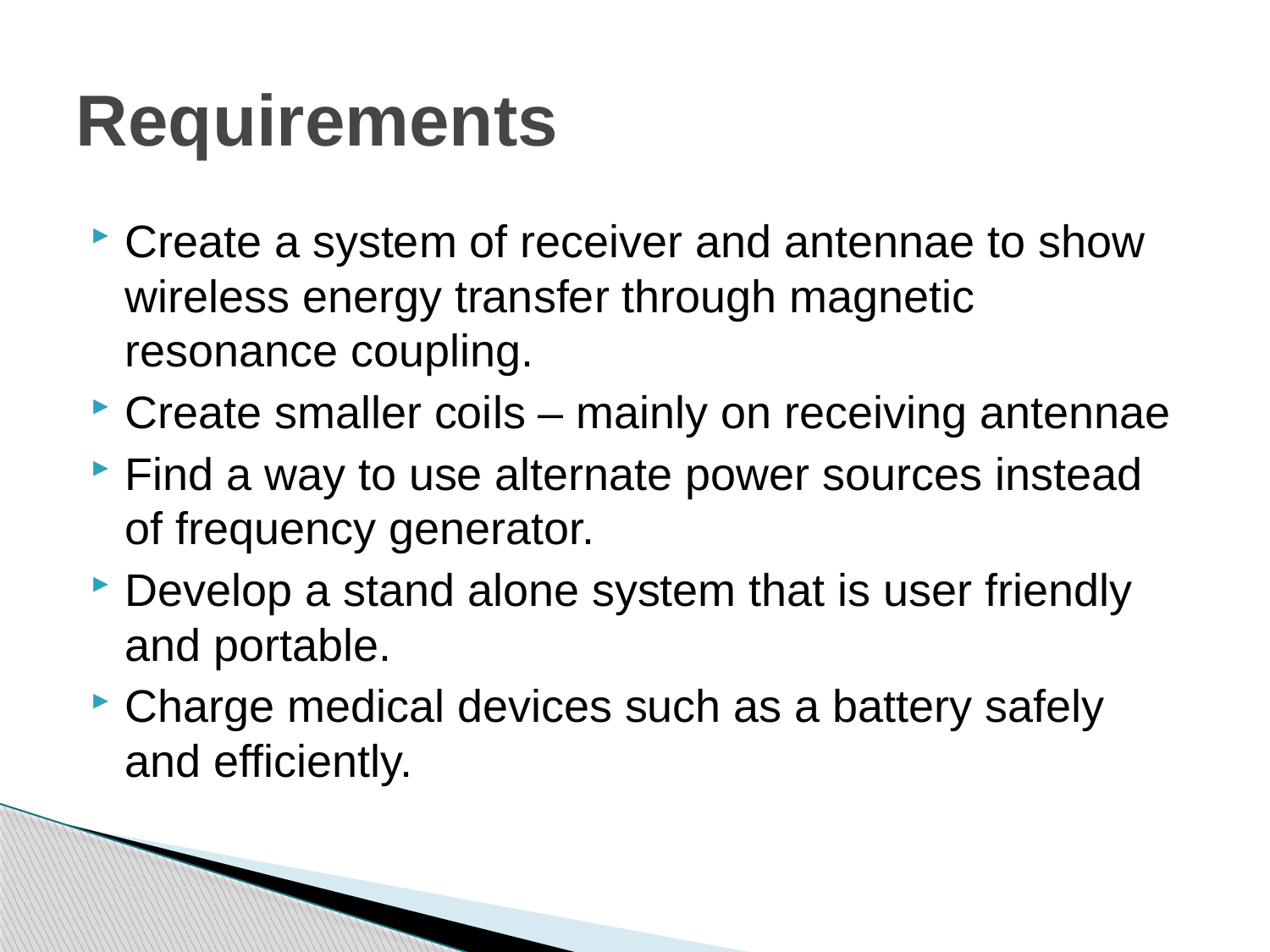

# Requirements
Create a system of receiver and antennae to show wireless energy transfer through magnetic resonance coupling.
Create smaller coils – mainly on receiving antennae
Find a way to use alternate power sources instead of frequency generator.
Develop a stand alone system that is user friendly and portable.
Charge medical devices such as a battery safely and efficiently.